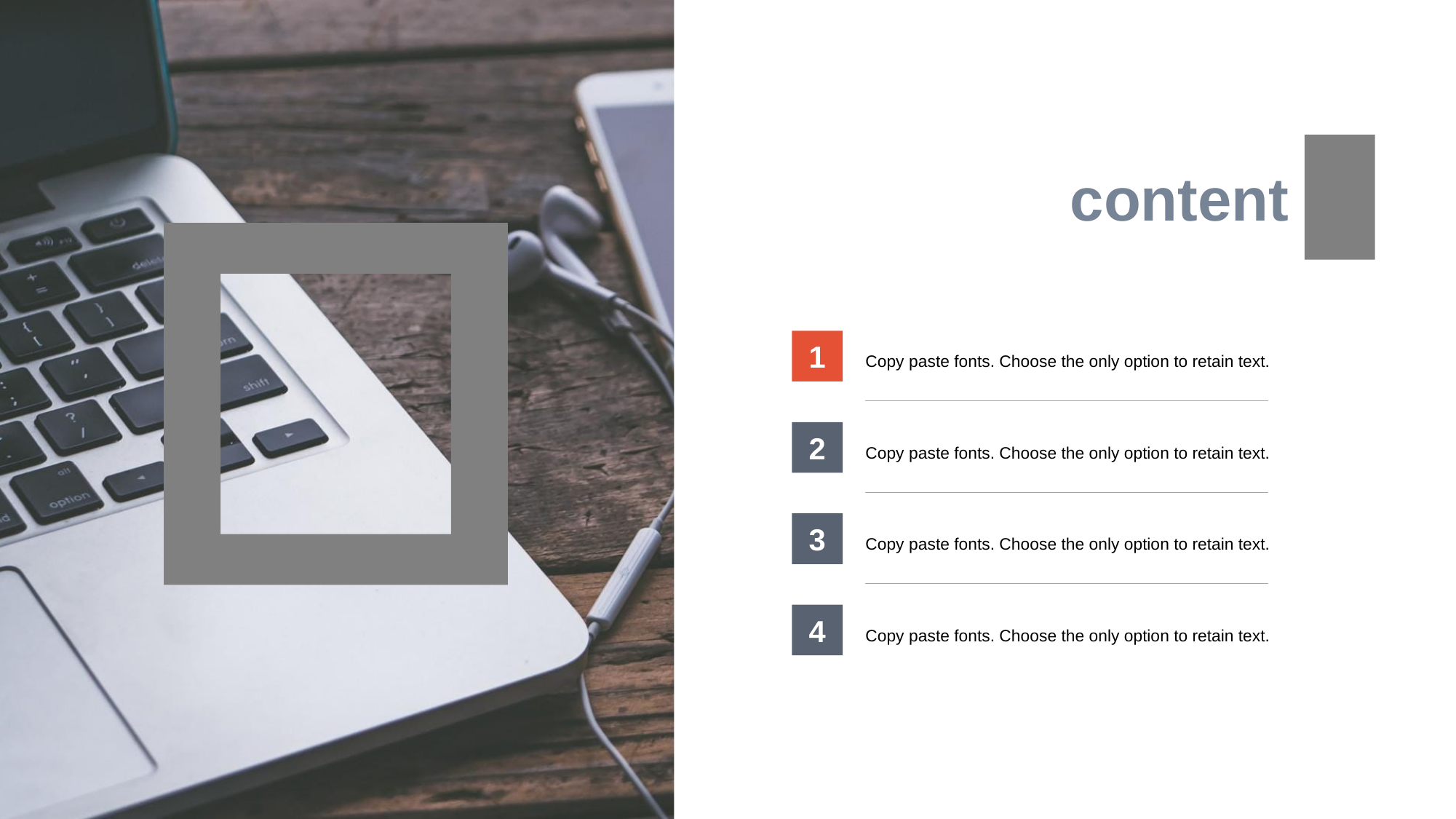

content

1
Copy paste fonts. Choose the only option to retain text.
2
Copy paste fonts. Choose the only option to retain text.
3
Copy paste fonts. Choose the only option to retain text.
4
Copy paste fonts. Choose the only option to retain text.